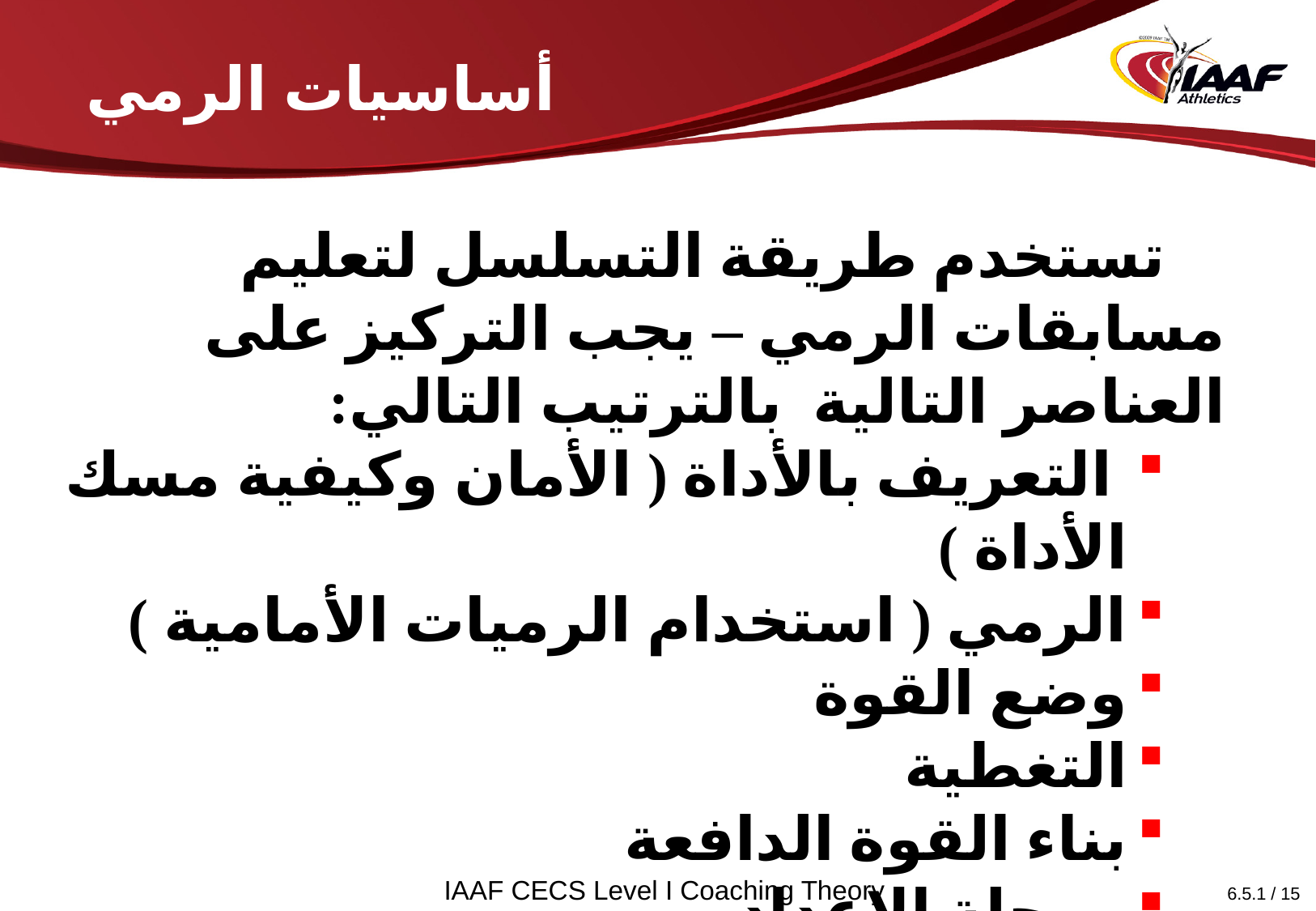

أساسيات الرمي
    تستخدم طريقة التسلسل لتعليم مسابقات الرمي – يجب التركيز على العناصر التالية  بالترتيب التالي:
 التعريف بالأداة ( الأمان وكيفية مسك الأداة )
الرمي ( استخدام الرميات الأمامية )
وضع القوة
التغطية
بناء القوة الدافعة
مرحلة الإعداد
IAAF CECS Level I Coaching Theory
6.5.1 / 15